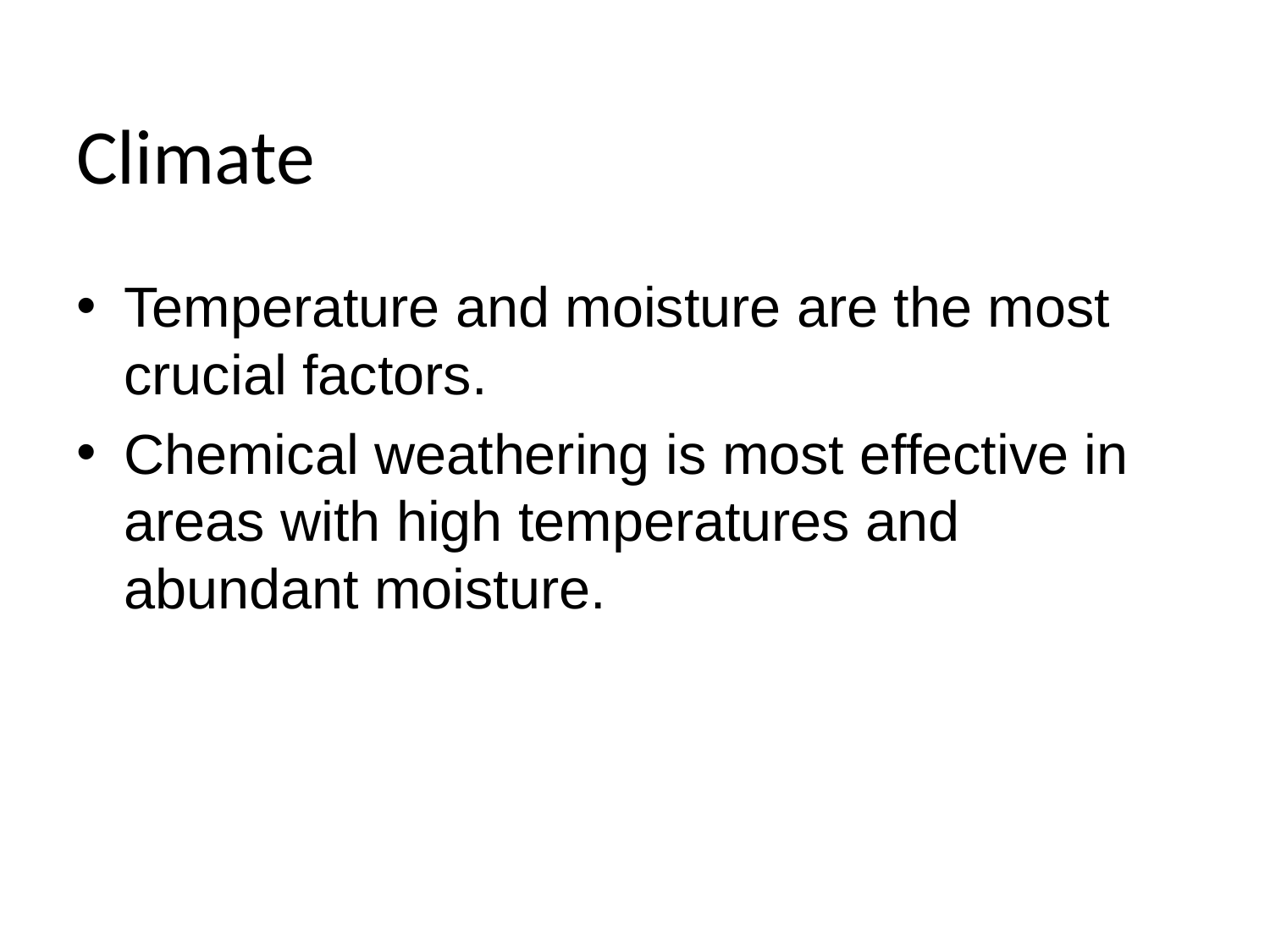

# Climate
Temperature and moisture are the most crucial factors.
Chemical weathering is most effective in areas with high temperatures and abundant moisture.